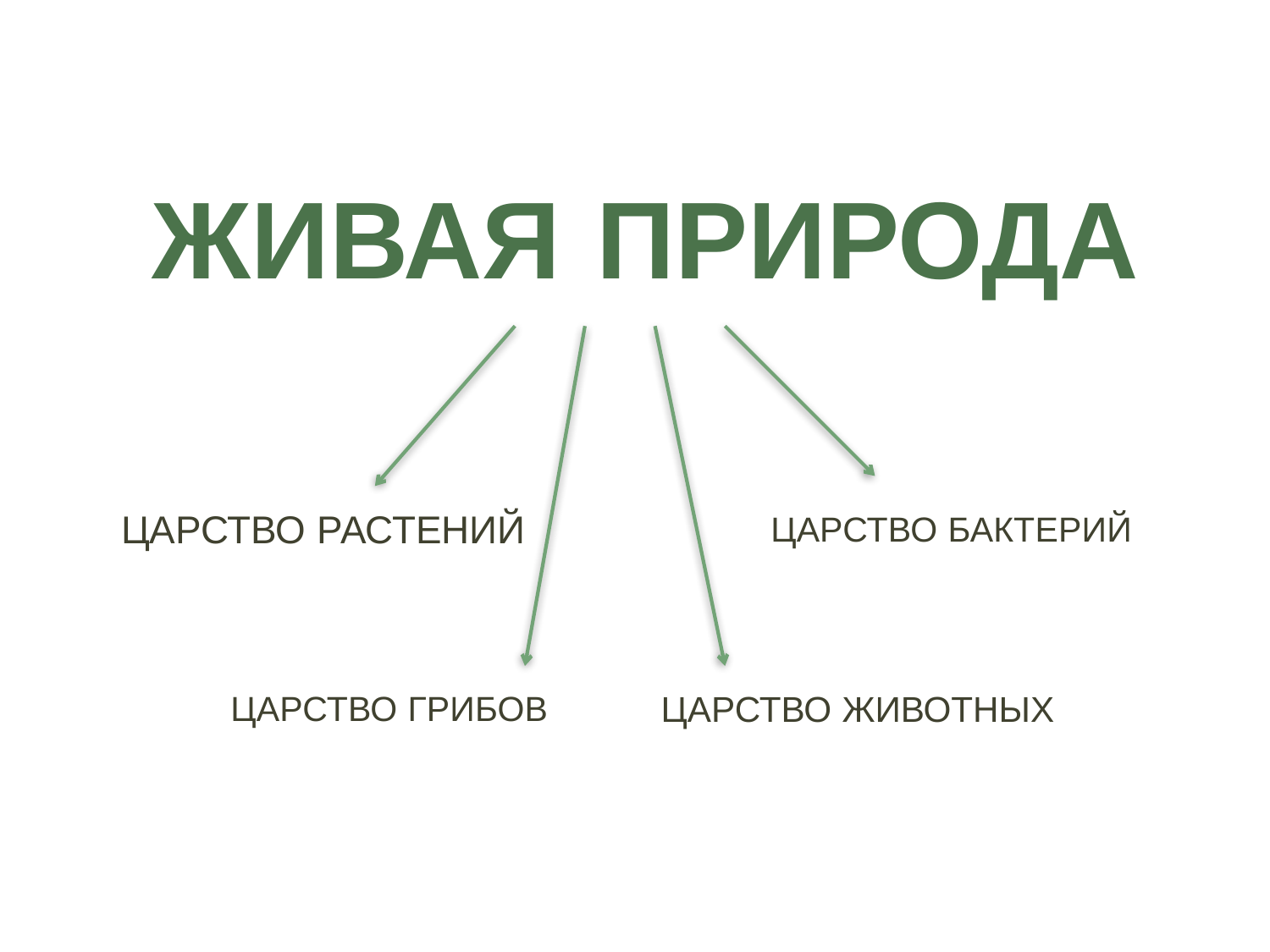

# ЖИВАЯ ПРИРОДА
ЦАРСТВО РАСТЕНИЙ
ЦАРСТВО БАКТЕРИЙ
ЦАРСТВО ГРИБОВ
ЦАРСТВО ЖИВОТНЫХ